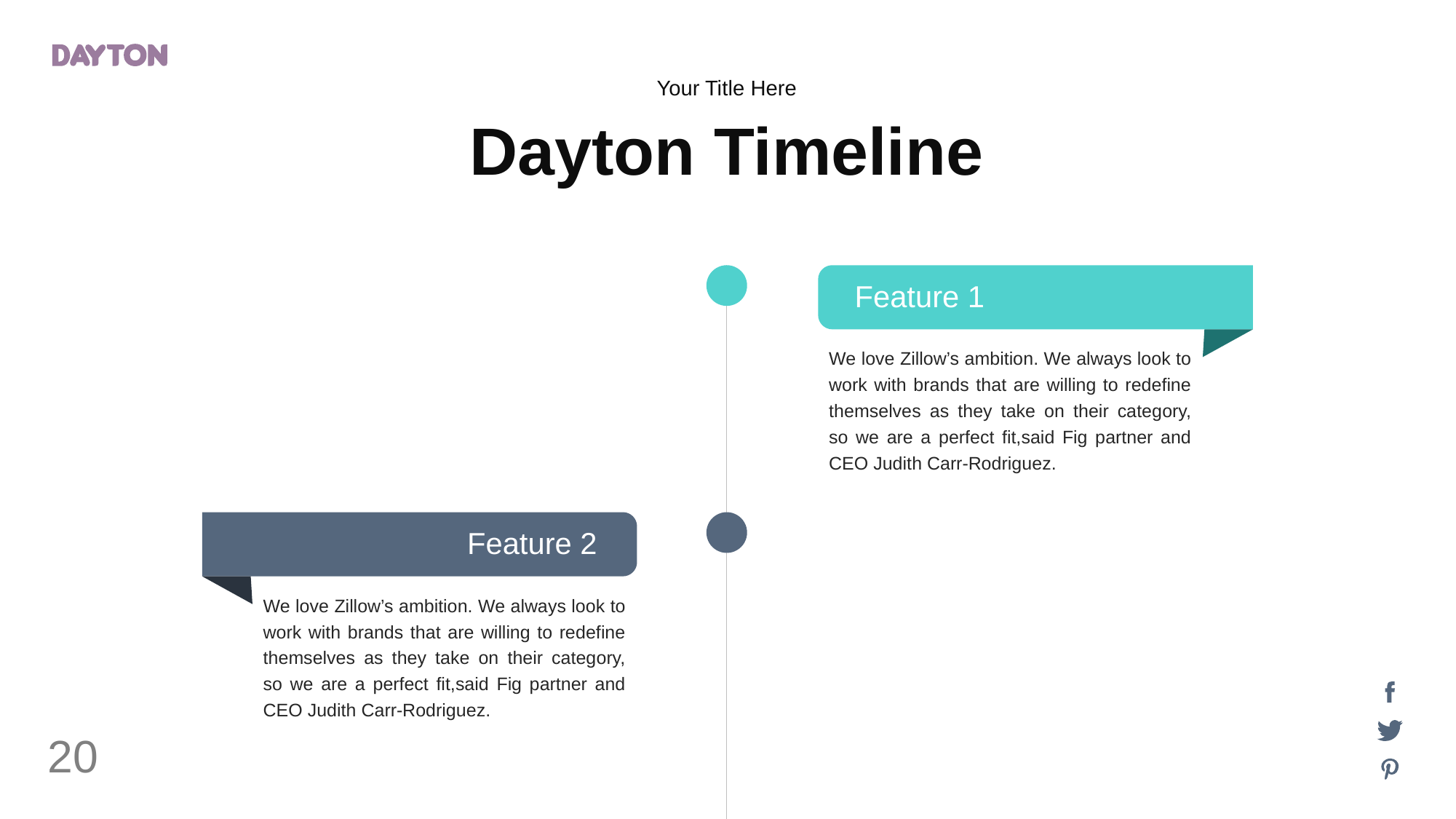

Your Title Here
Dayton Timeline

Feature 1

We love Zillow’s ambition. We always look to work with brands that are willing to redefine themselves as they take on their category, so we are a perfect fit,said Fig partner and CEO Judith Carr-Rodriguez.

Feature 2

We love Zillow’s ambition. We always look to work with brands that are willing to redefine themselves as they take on their category, so we are a perfect fit,said Fig partner and CEO Judith Carr-Rodriguez.